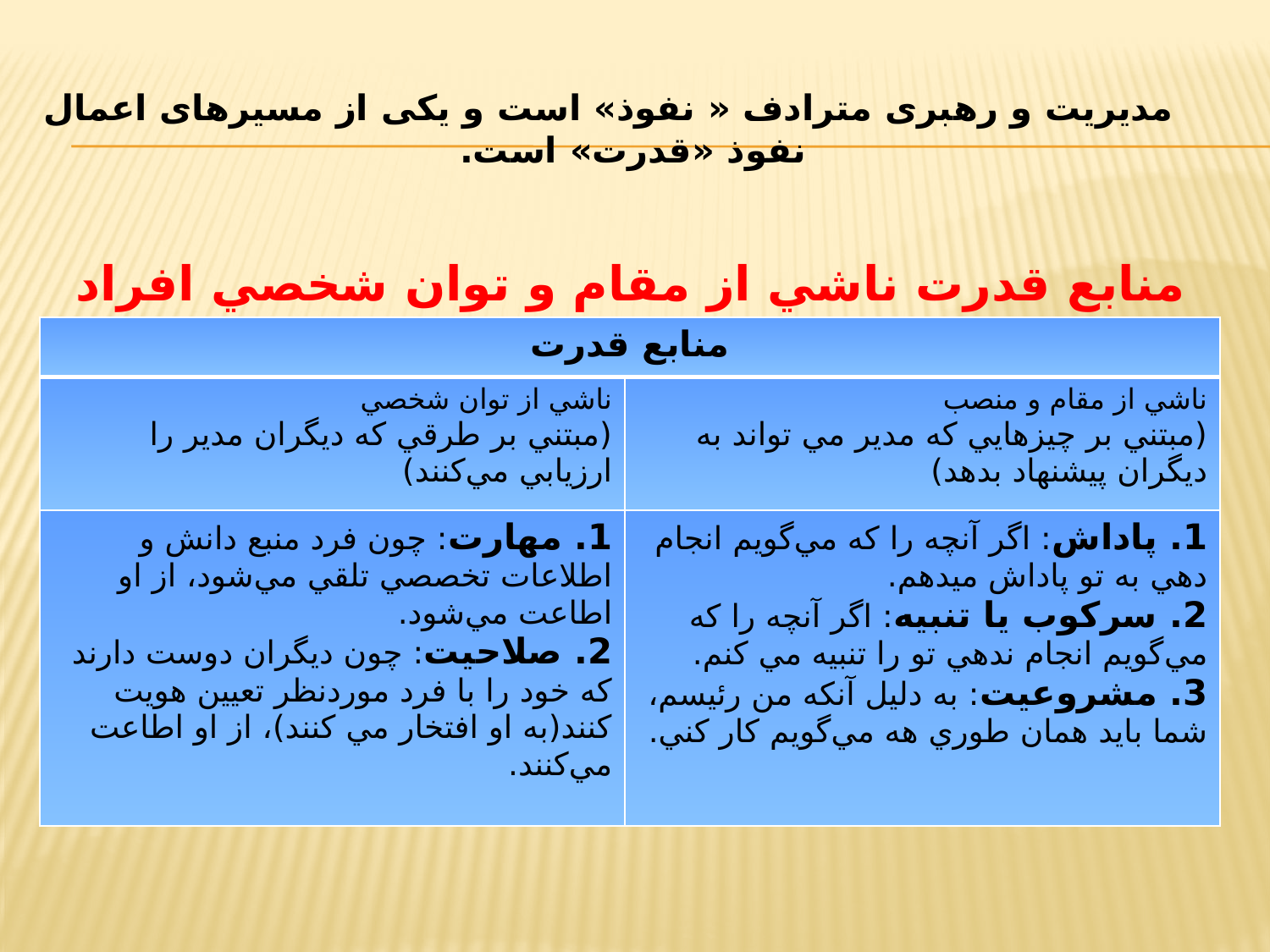

# مدیریت و رهبری مترادف « نفوذ» است و یکی از مسيرهای اعمال نفوذ «قدرت» است.
منابع قدرت ناشي از مقام و توان شخصي افراد
| منابع قدرت |  |
| --- | --- |
| ناشي از توان شخصي (مبتني بر طرقي كه ديگران مدير را ارزيابي مي‌كنند) | ناشي از مقام و منصب (مبتني بر چيزهايي كه مدير مي تواند به ديگران پيشنهاد بدهد) |
| 1. مهارت: چون فرد منبع دانش و اطلاعات تخصصي تلقي مي‌شود، از او اطاعت مي‌شود. 2. صلاحيت: چون ديگران دوست دارند كه خود را با فرد موردنظر تعيين هويت كنند(به او افتخار مي كنند)، از او اطاعت مي‌كنند. | 1. پاداش: اگر آنچه را كه مي‌گويم انجام دهي به تو پاداش ميدهم. 2. سركوب يا تنبيه: اگر آنچه را كه مي‌گويم انجام ندهي تو را تنبيه مي كنم. 3. مشروعيت: به دليل آنكه من رئيسم، شما بايد همان طوري هه مي‌گويم كار كني. |